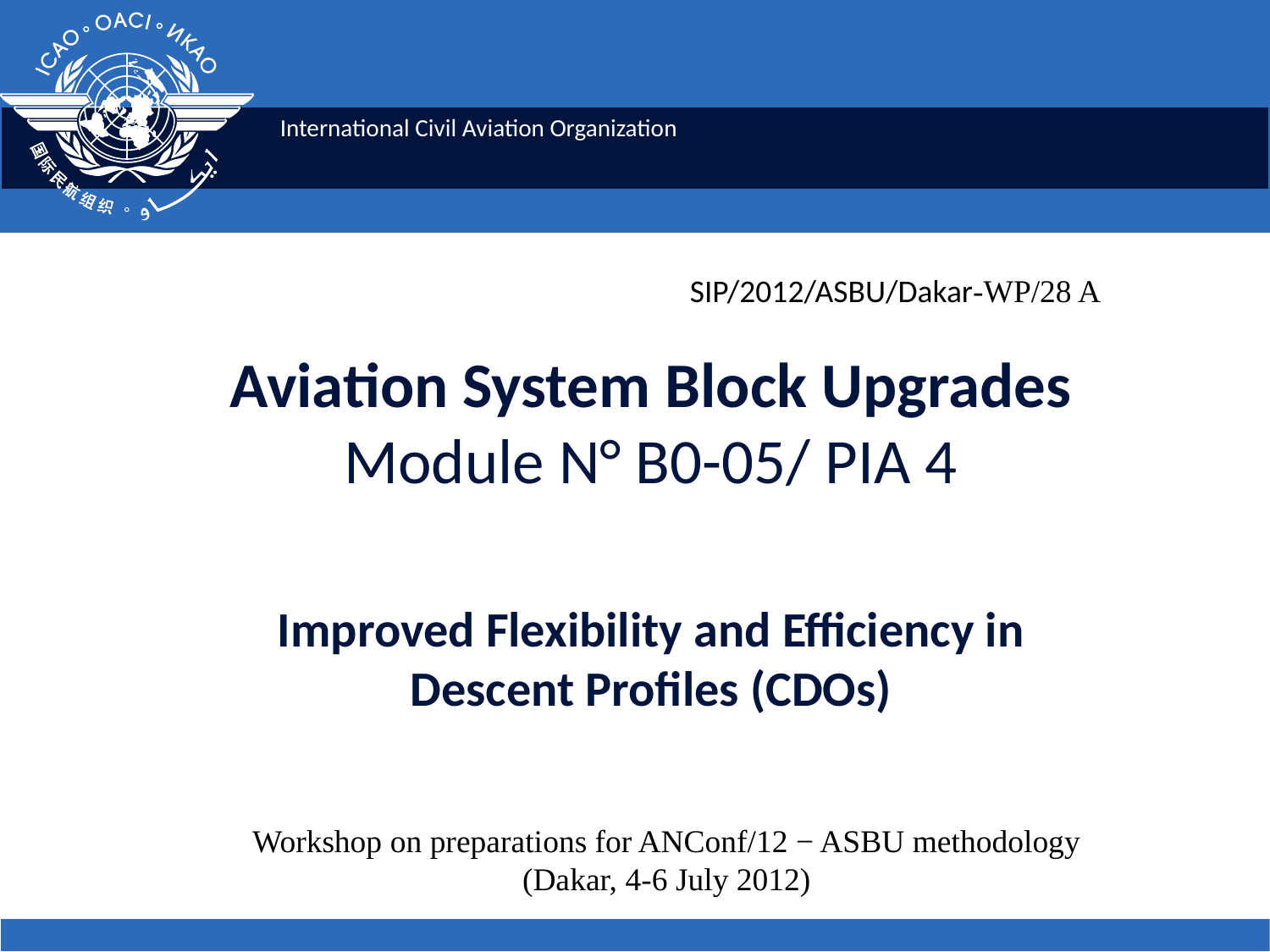

SIP/2012/ASBU/Dakar-WP/28 A
# Aviation System Block Upgrades Module N° B0-05/ PIA 4 Improved Flexibility and Efficiency in Descent Profiles (CDOs)
Workshop on preparations for ANConf/12 − ASBU methodology
(Dakar, 4-6 July 2012)